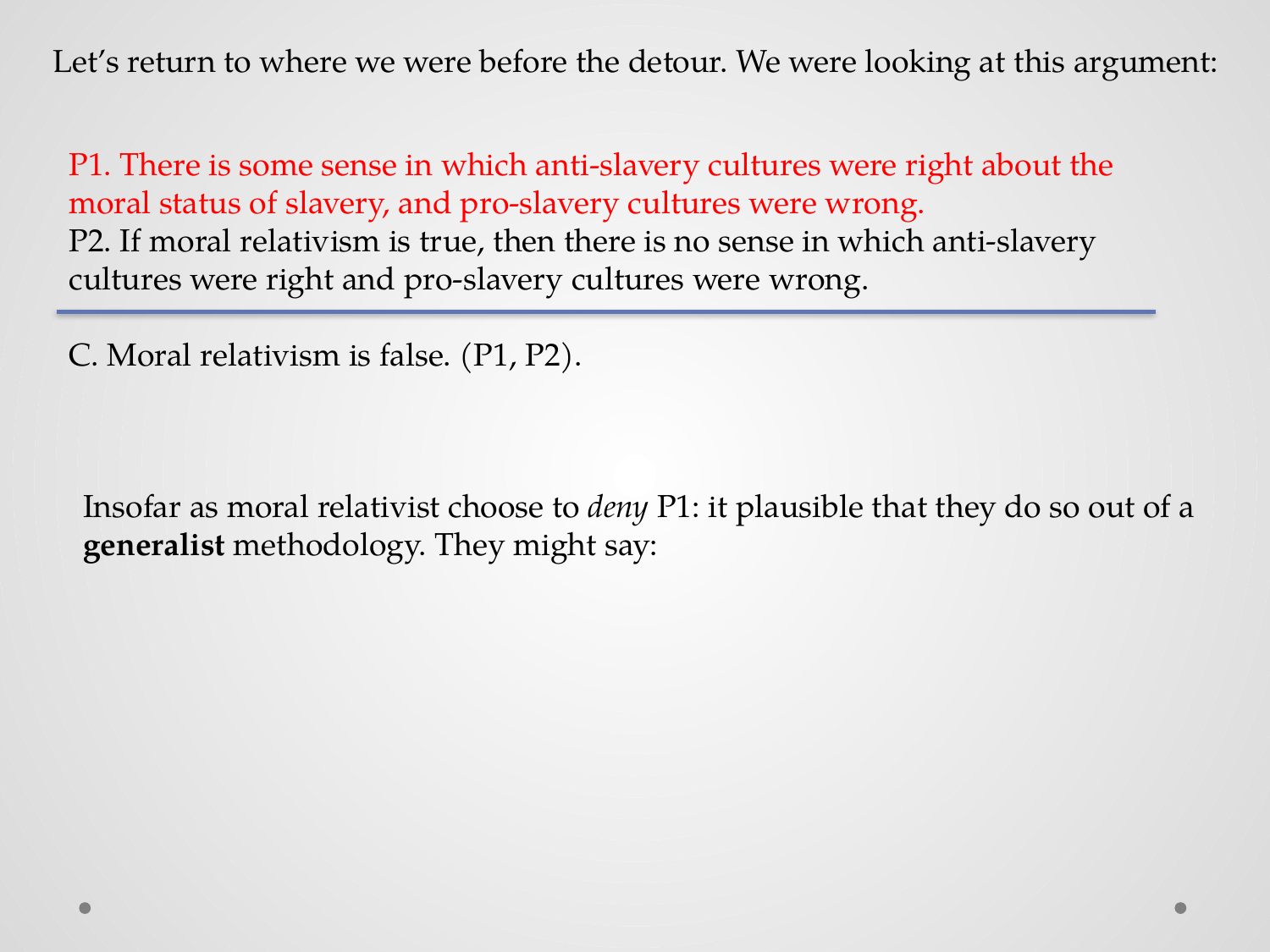

Let’s return to where we were before the detour. We were looking at this argument:
P1. There is some sense in which anti-slavery cultures were right about the moral status of slavery, and pro-slavery cultures were wrong.
P2. If moral relativism is true, then there is no sense in which anti-slavery cultures were right and pro-slavery cultures were wrong.

C. Moral relativism is false. (P1, P2).
Insofar as moral relativist choose to deny P1: it plausible that they do so out of a generalist methodology. They might say: